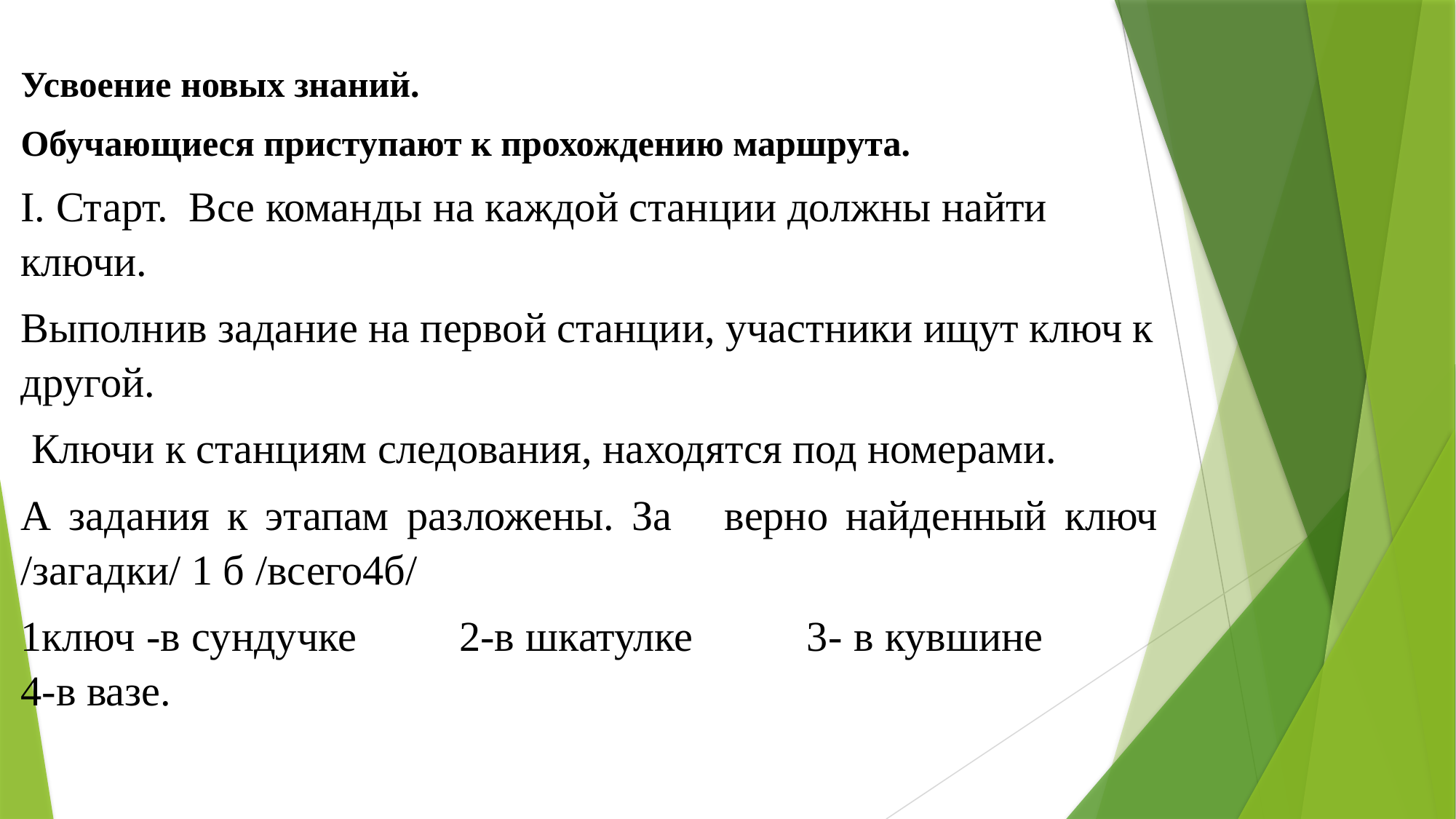

Усвоение новых знаний.
Обучающиеся приступают к прохождению маршрута.
I. Старт.  Все команды на каждой станции должны найти ключи.
Выполнив задание на первой станции, участники ищут ключ к другой.
 Ключи к станциям следования, находятся под номерами.
А задания к этапам разложены. За   верно найденный ключ /загадки/ 1 б /всего4б/
1ключ -в сундучке         2-в шкатулке          3- в кувшине           4-в вазе.